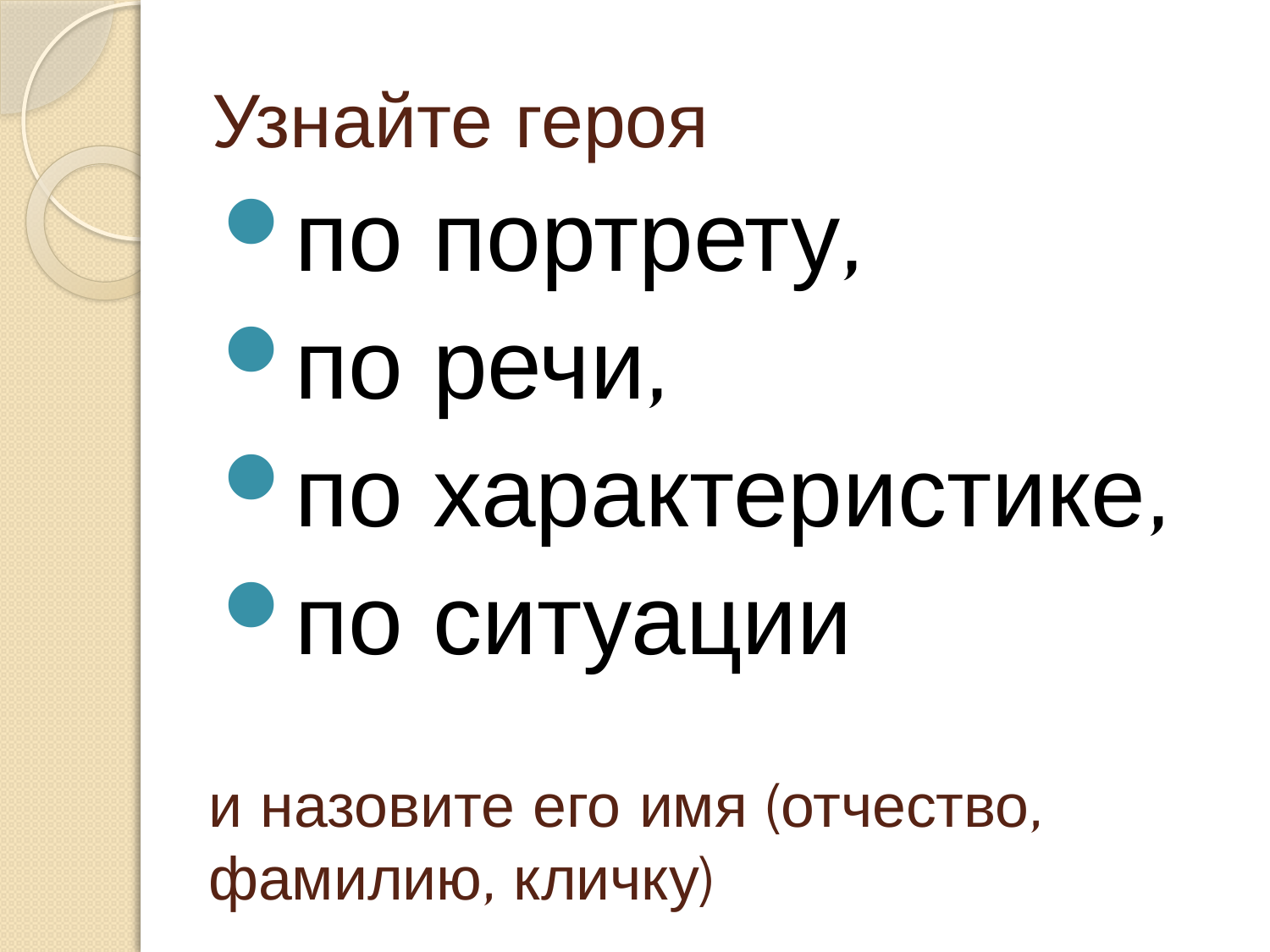

# Узнайте героя
по портрету,
по речи,
по характеристике,
по ситуации
и назовите его имя (отчество, фамилию, кличку)